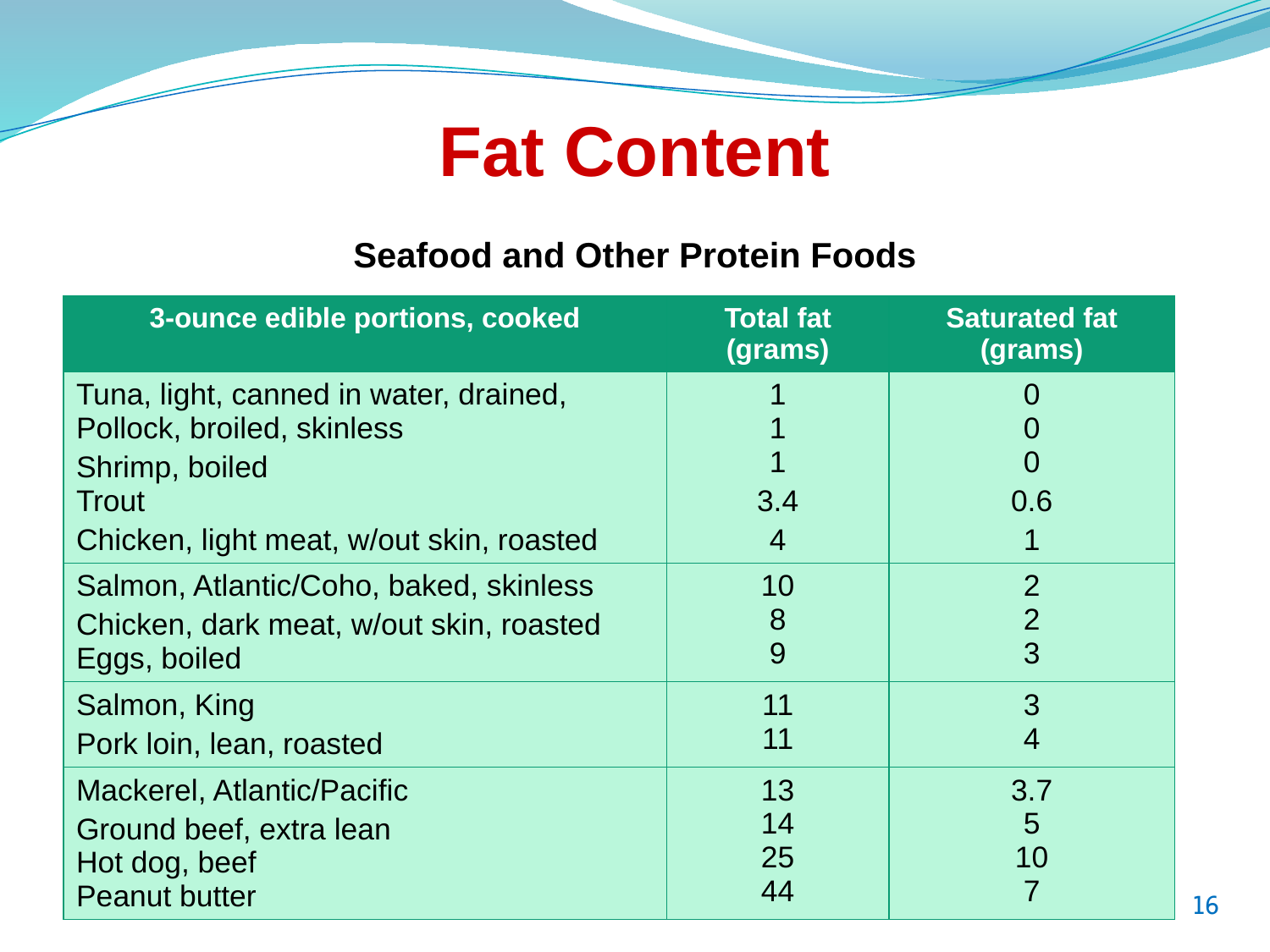

# Fat Content
Seafood and Other Protein Foods
| 3-ounce edible portions, cooked | Total fat (grams) | Saturated fat (grams) |
| --- | --- | --- |
| Tuna, light, canned in water, drained, Pollock, broiled, skinless Shrimp, boiled Trout Chicken, light meat, w/out skin, roasted | 1 1 1 3.4 4 | 0 0 0 0.6 1 |
| Salmon, Atlantic/Coho, baked, skinless Chicken, dark meat, w/out skin, roasted Eggs, boiled | 10 8 9 | 2 2 3 |
| Salmon, King Pork loin, lean, roasted | 11 11 | 3 4 |
| Mackerel, Atlantic/Pacific Ground beef, extra lean Hot dog, beef Peanut butter | 13 14 25 44 | 3.7 5 10 7 |
16